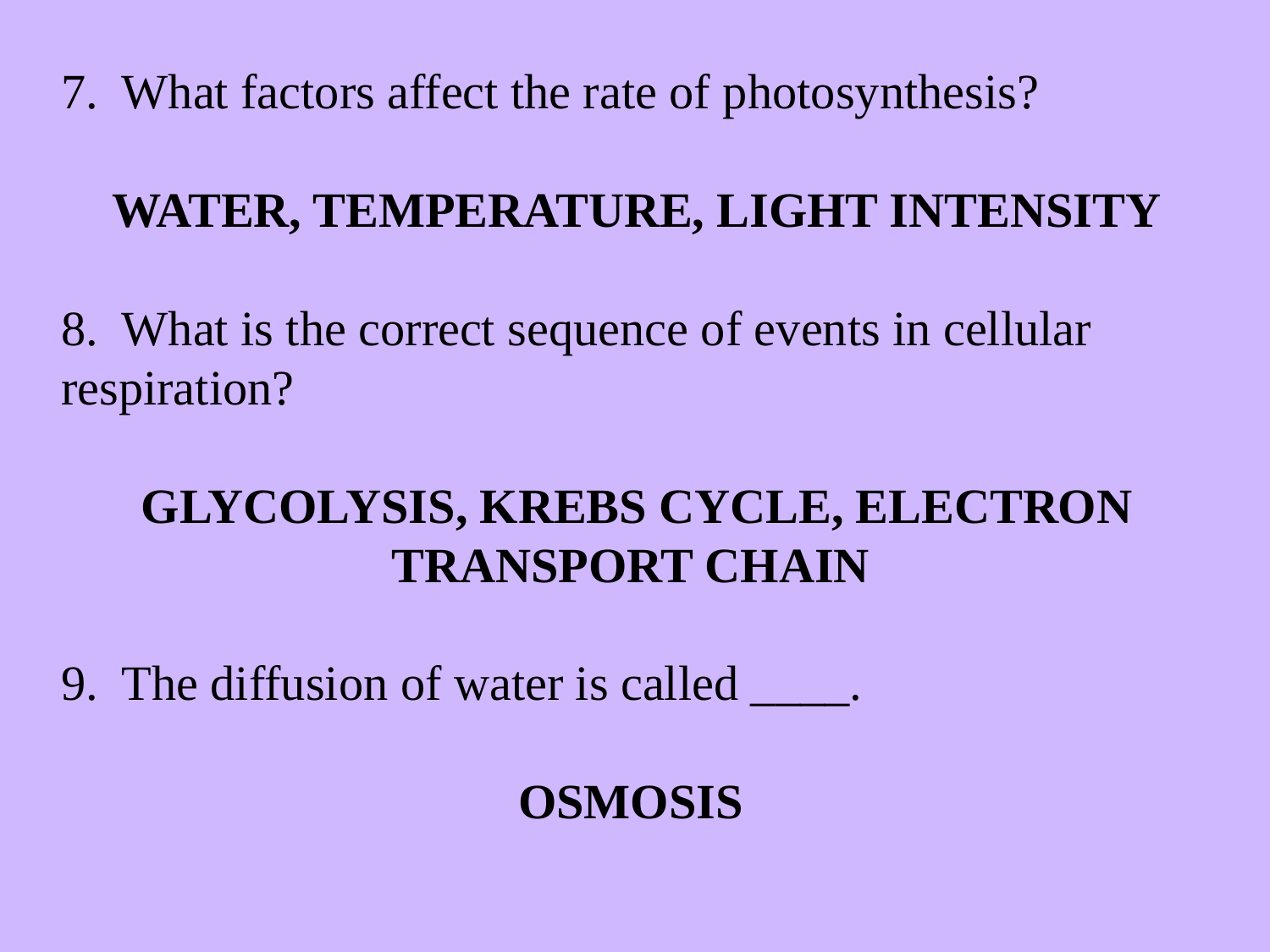

7.  What factors affect the rate of photosynthesis?

 WATER, TEMPERATURE, LIGHT INTENSITY

8.  What is the correct sequence of events in cellular respiration?

 GLYCOLYSIS, KREBS CYCLE, ELECTRON TRANSPORT CHAIN

9.  The diffusion of water is called ____.

OSMOSIS